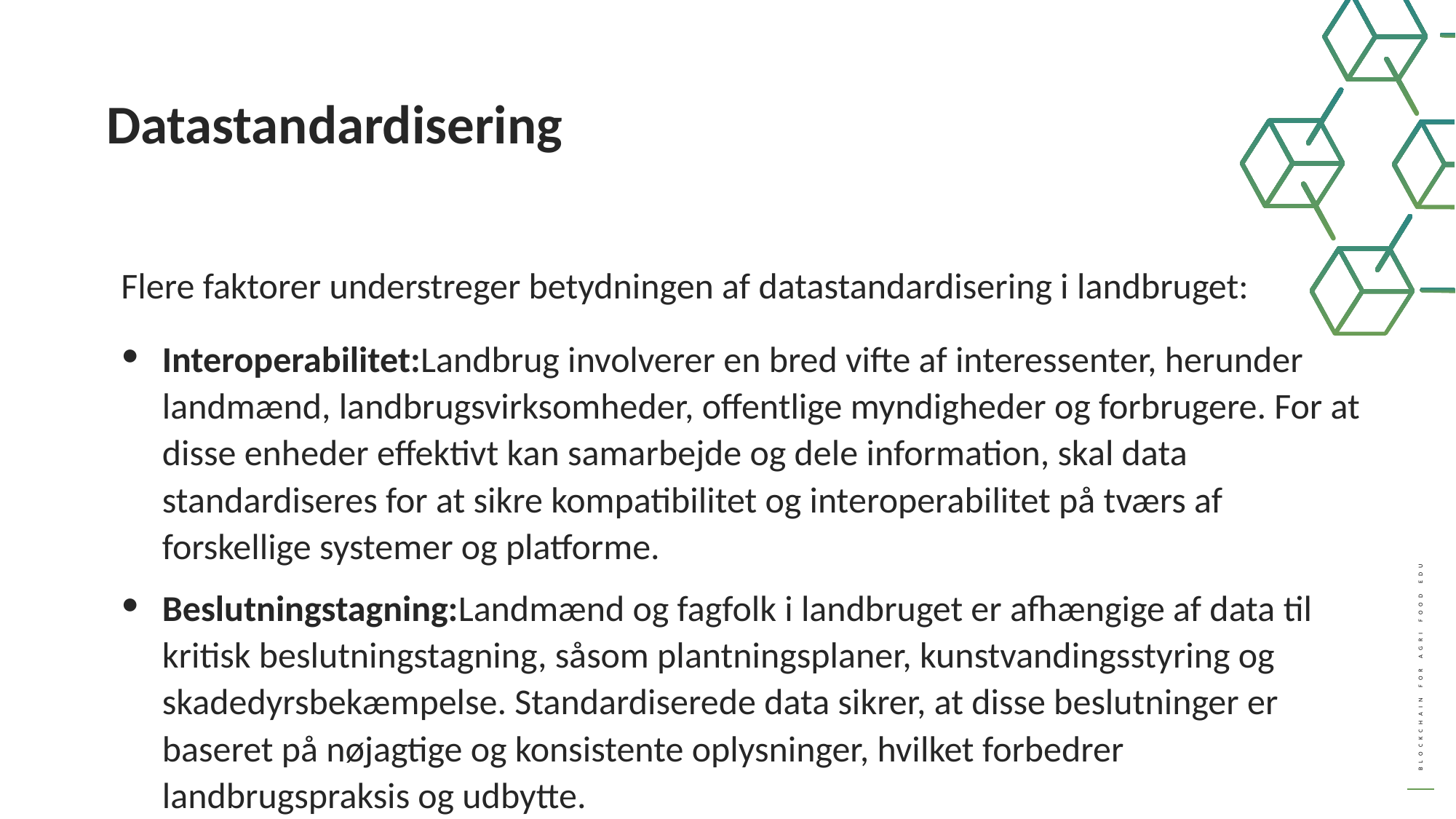

Datastandardisering
Flere faktorer understreger betydningen af ​​datastandardisering i landbruget:
Interoperabilitet:Landbrug involverer en bred vifte af interessenter, herunder landmænd, landbrugsvirksomheder, offentlige myndigheder og forbrugere. For at disse enheder effektivt kan samarbejde og dele information, skal data standardiseres for at sikre kompatibilitet og interoperabilitet på tværs af forskellige systemer og platforme.
Beslutningstagning:Landmænd og fagfolk i landbruget er afhængige af data til kritisk beslutningstagning, såsom plantningsplaner, kunstvandingsstyring og skadedyrsbekæmpelse. Standardiserede data sikrer, at disse beslutninger er baseret på nøjagtige og konsistente oplysninger, hvilket forbedrer landbrugspraksis og udbytte.